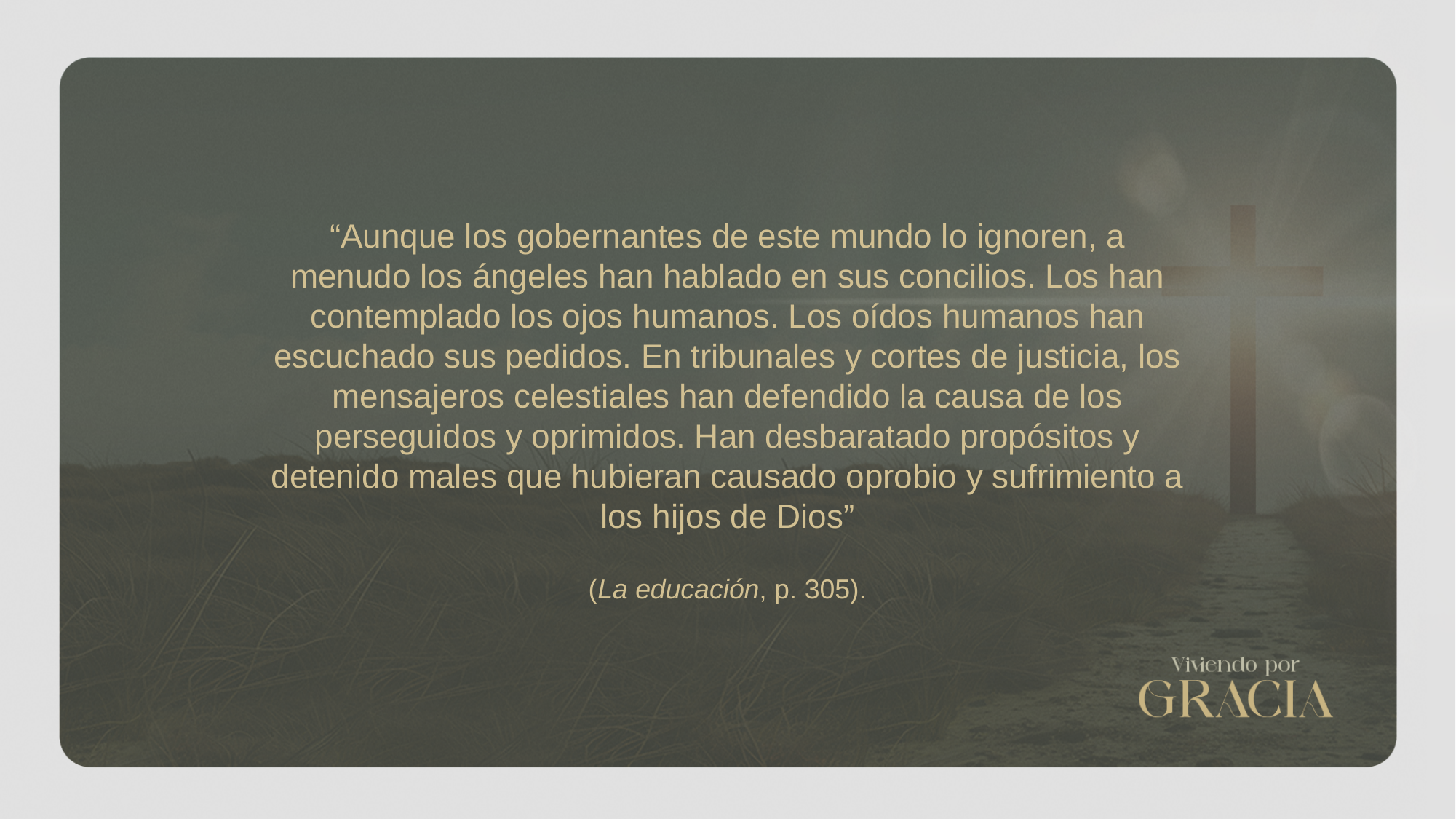

“Aunque los gobernantes de este mundo lo ignoren, a menudo los ángeles han hablado en sus concilios. Los han contemplado los ojos humanos. Los oídos humanos han escuchado sus pedidos. En tribunales y cortes de justicia, los mensajeros celestiales han defendido la causa de los perseguidos y oprimidos. Han desbaratado propósitos y detenido males que hubieran causado oprobio y sufrimiento a los hijos de Dios”
(La educación, p. 305).